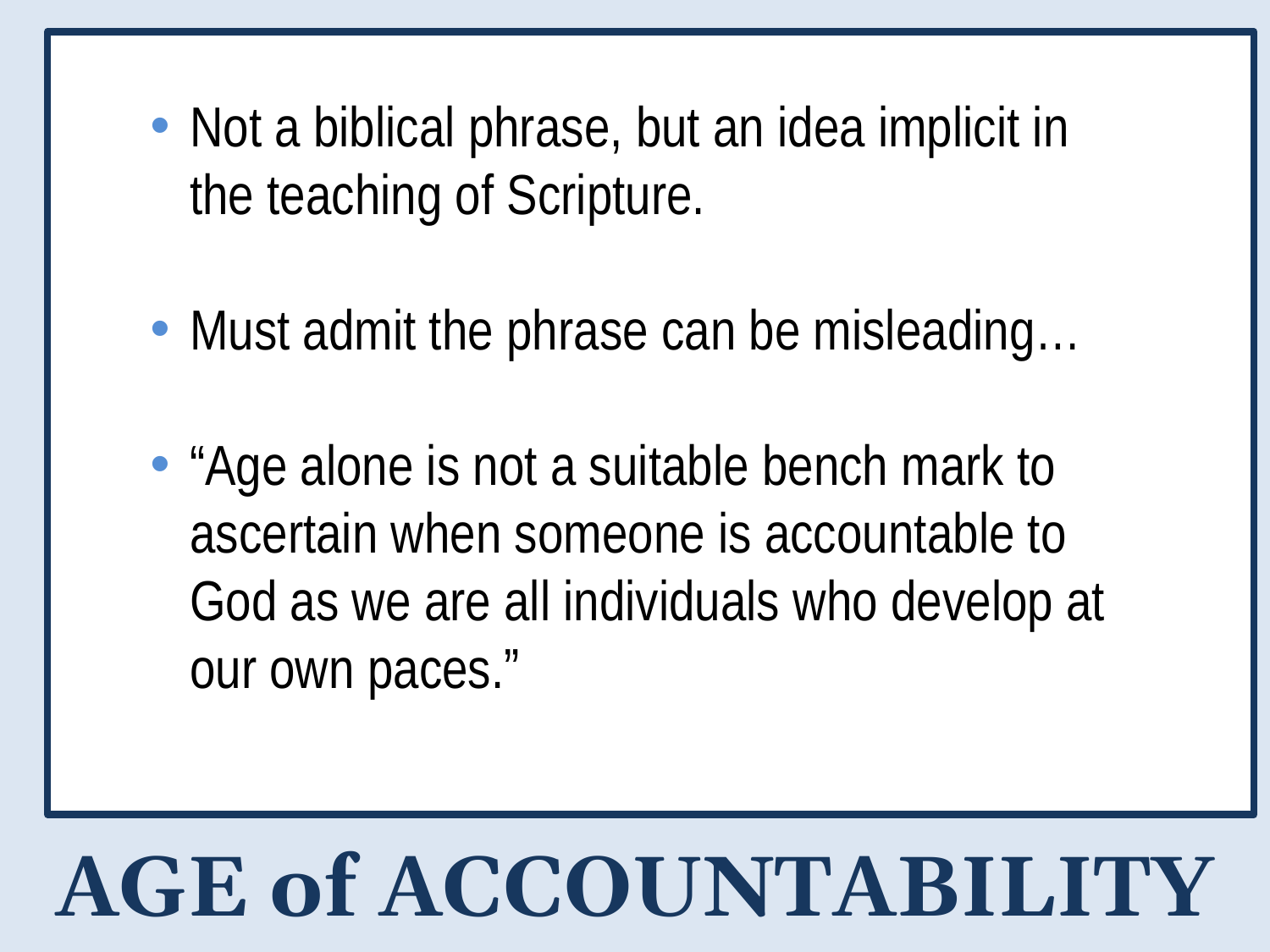

Not a biblical phrase, but an idea implicit in the teaching of Scripture.

Must admit the phrase can be misleading…

“Age alone is not a suitable bench mark to ascertain when someone is accountable to God as we are all individuals who develop at our own paces.”

AGE of ACCOUNTABILITY